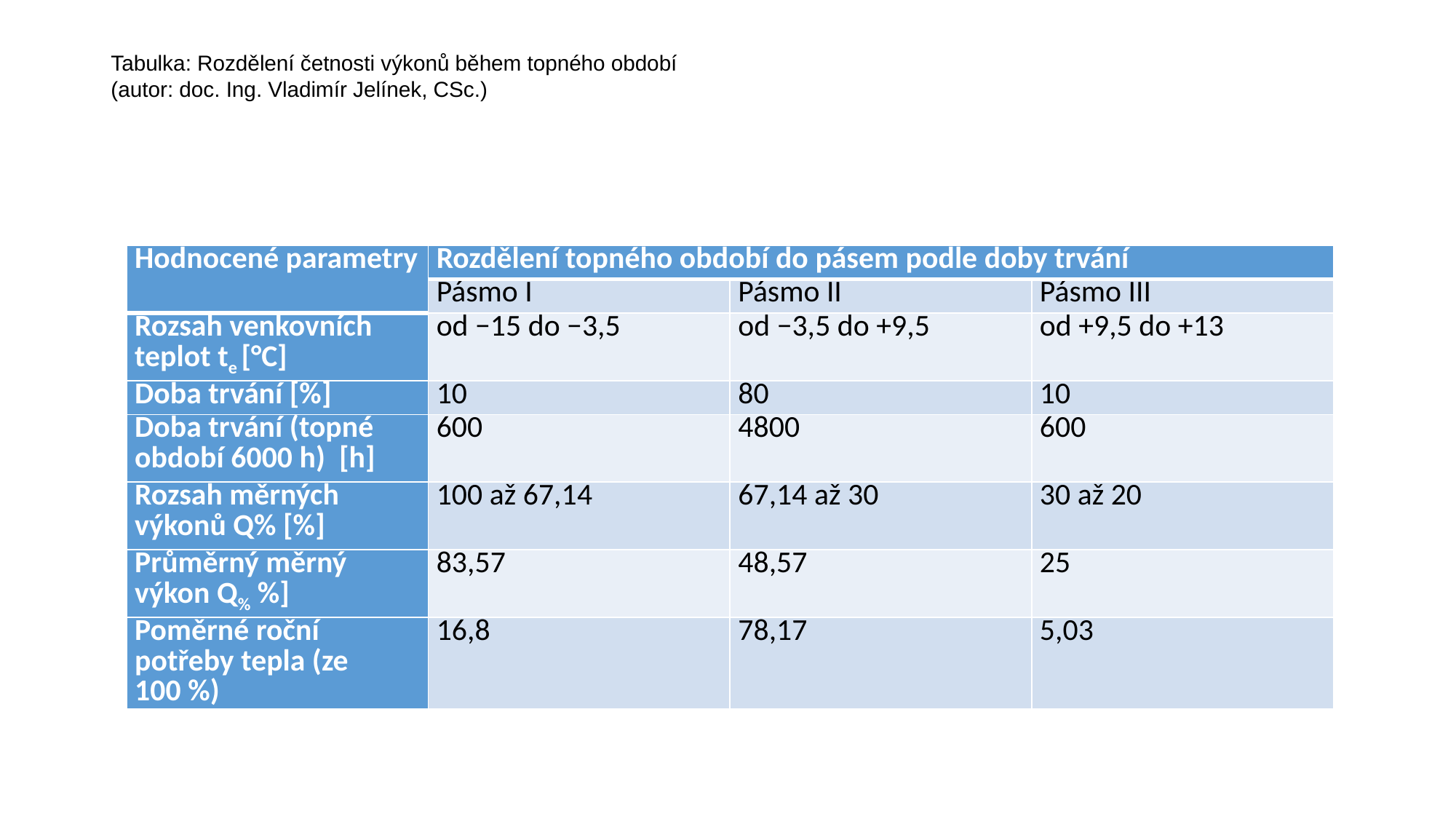

# Tabulka: Rozdělení četnosti výkonů během topného období (autor: doc. Ing. Vladimír Jelínek, CSc.)
| Hodnocené parametry | Rozdělení topného období do pásem podle doby trvání |  |  |
| --- | --- | --- | --- |
|  | Pásmo I | Pásmo II | Pásmo III |
| Rozsah venkovních teplot te [°C] | od −15 do −3,5 | od −3,5 do +9,5 | od +9,5 do +13 |
| Doba trvání [%] | 10 | 80 | 10 |
| Doba trvání (topné období 6000 h) [h] | 600 | 4800 | 600 |
| Rozsah měrných výkonů Q% [%] | 100 až 67,14 | 67,14 až 30 | 30 až 20 |
| Průměrný měrný výkon Q% %] | 83,57 | 48,57 | 25 |
| Poměrné roční potřeby tepla (ze 100 %) | 16,8 | 78,17 | 5,03 |